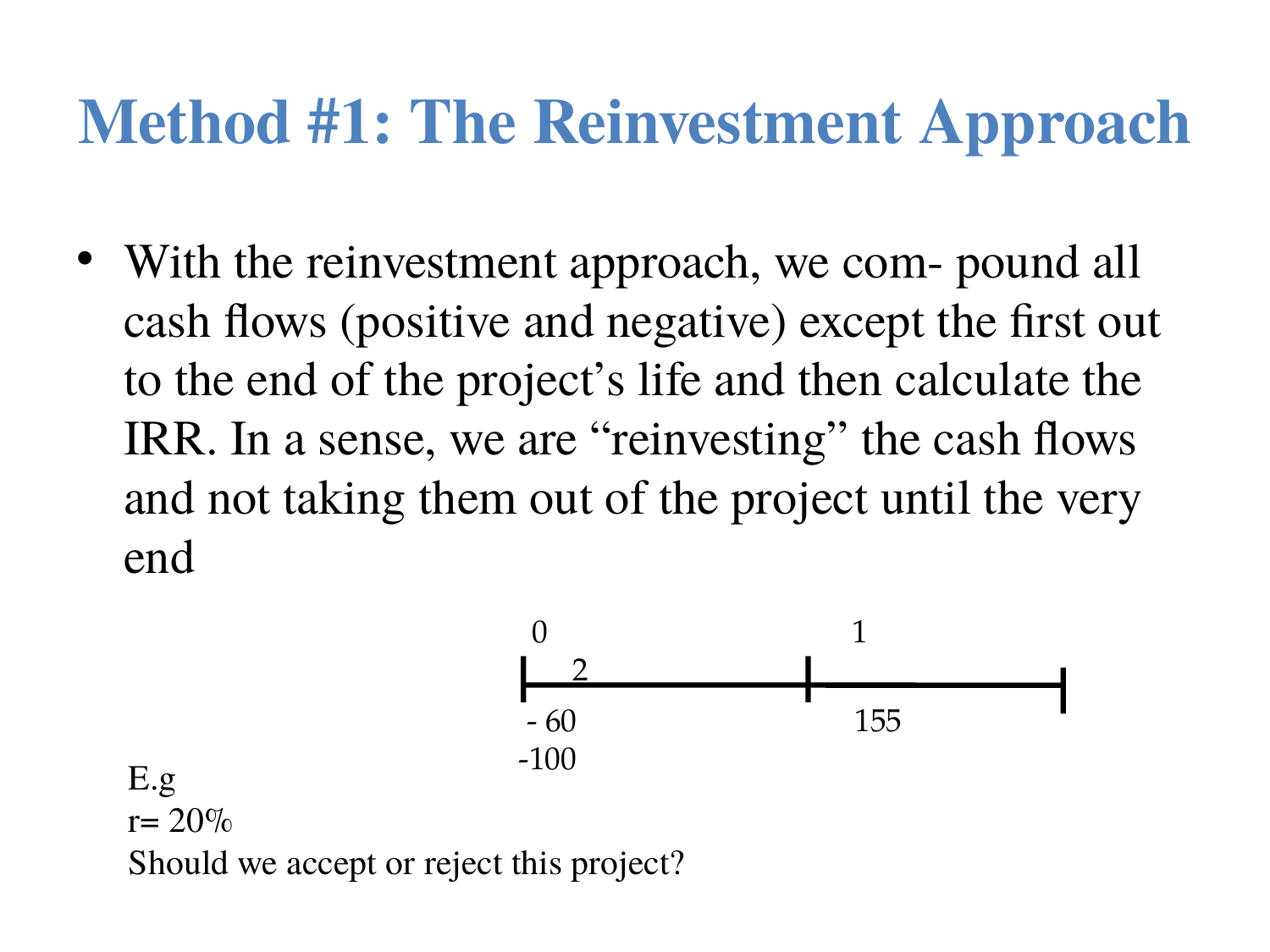

# Method #1: The Reinvestment Approach
With the reinvestment approach, we com- pound all cash flows (positive and negative) except the first out to the end of the project’s life and then calculate the IRR. In a sense, we are “reinvesting” the cash flows and not taking them out of the project until the very end
 0	                         1                               2

 - 60	                          155                     -100
E.g
r= 20%
Should we accept or reject this project?